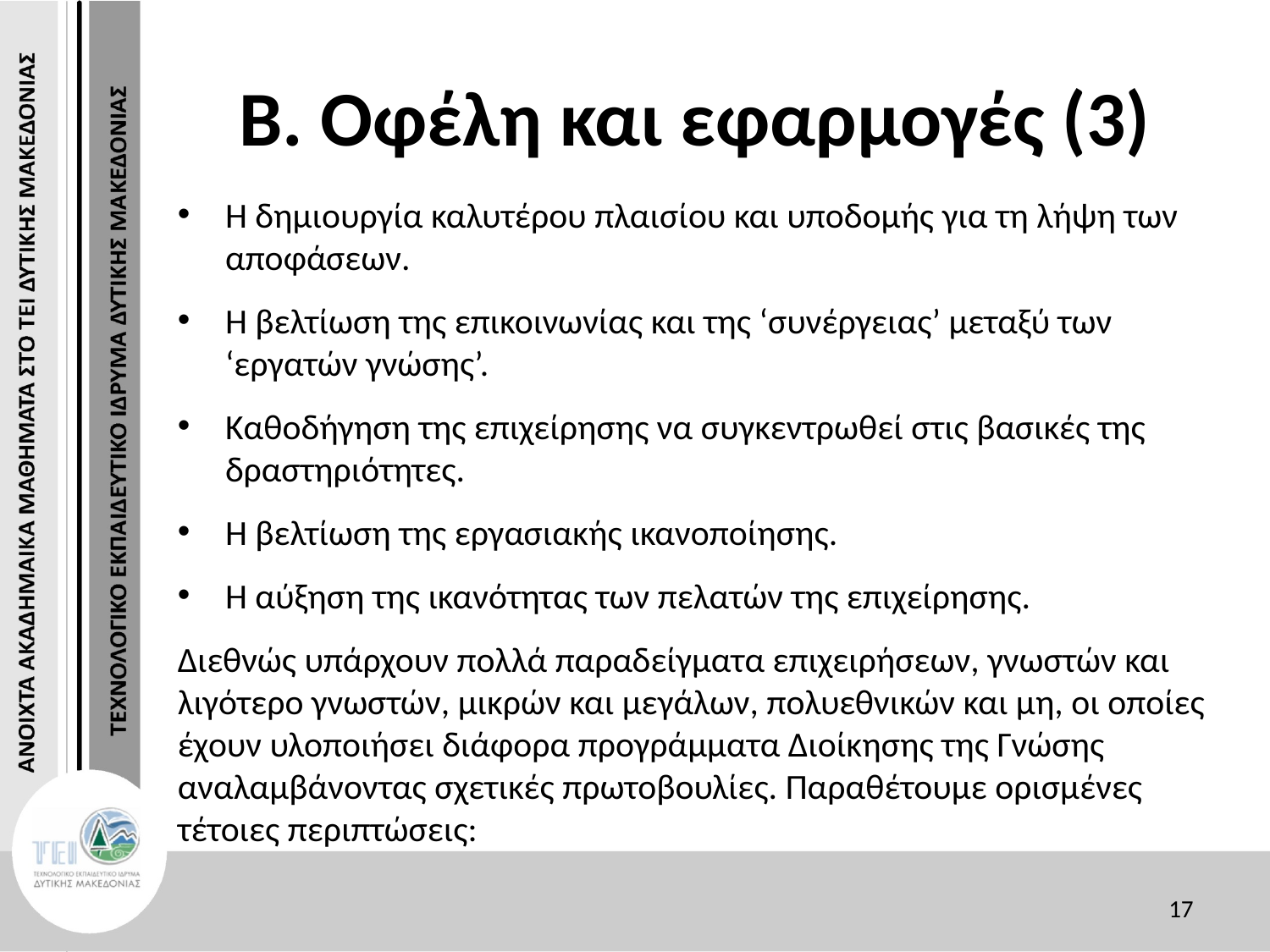

# Β. Οφέλη και εφαρμογές (3)
Η δημιουργία καλυτέρου πλαισίου και υποδομής για τη λήψη των αποφάσεων.
Η βελτίωση της επικοινωνίας και της ‘συνέργειας’ μεταξύ των ‘εργατών γνώσης’.
Καθοδήγηση της επιχείρησης να συγκεντρωθεί στις βασικές της δραστηριότητες.
Η βελτίωση της εργασιακής ικανοποίησης.
Η αύξηση της ικανότητας των πελατών της επιχείρησης.
Διεθνώς υπάρχουν πολλά παραδείγματα επιχειρήσεων, γνωστών και λιγότερο γνωστών, μικρών και μεγάλων, πολυεθνικών και μη, οι οποίες έχουν υλοποιήσει διάφορα προγράμματα Διοίκησης της Γνώσης αναλαμβάνοντας σχετικές πρωτοβουλίες. Παραθέτουμε ορισμένες τέτοιες περιπτώσεις:
17